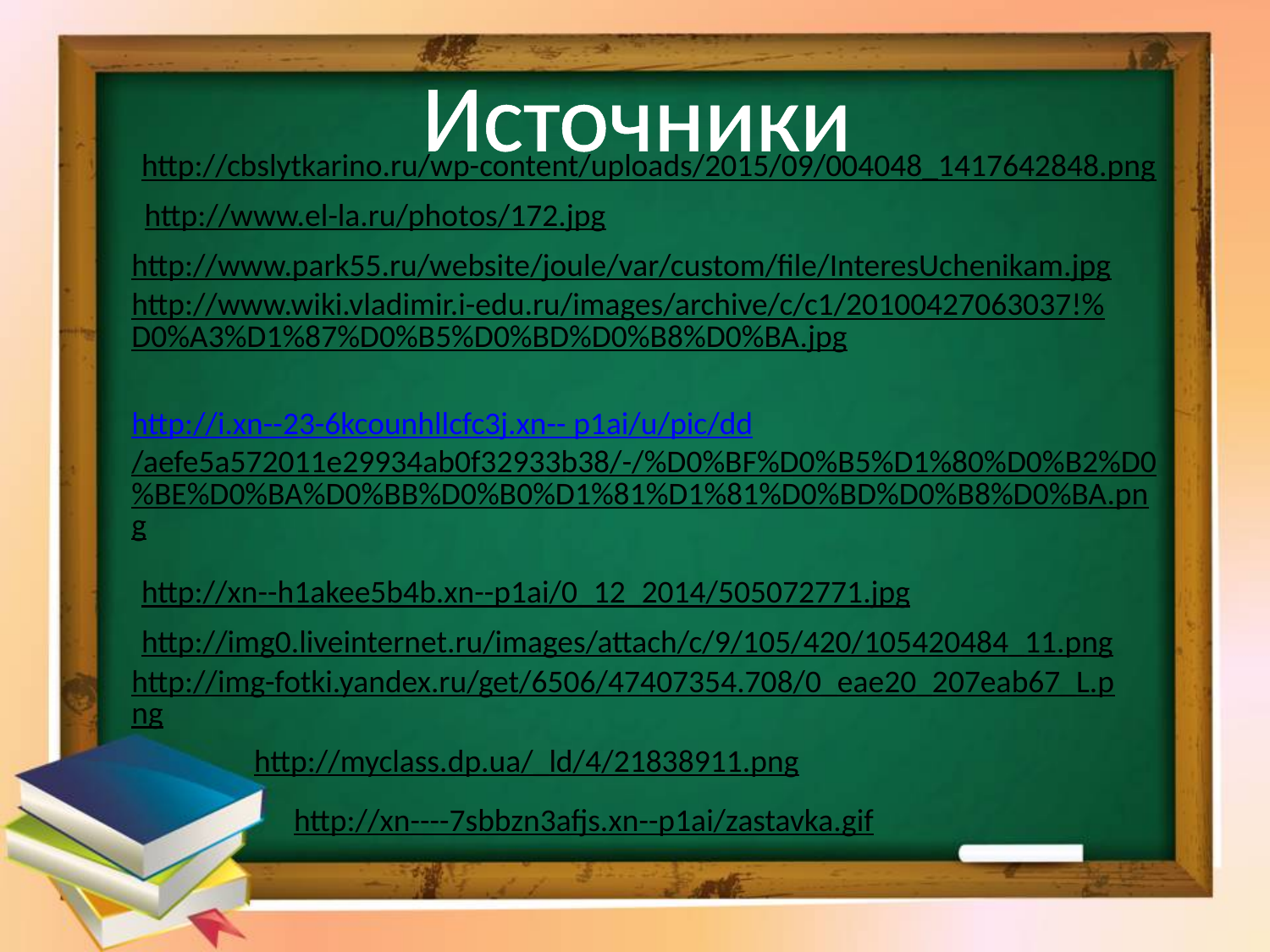

Источники
http://cbslytkarino.ru/wp-content/uploads/2015/09/004048_1417642848.png
http://www.el-la.ru/photos/172.jpg
http://www.park55.ru/website/joule/var/custom/file/InteresUchenikam.jpg
http://www.wiki.vladimir.i-edu.ru/images/archive/c/c1/20100427063037!%D0%A3%D1%87%D0%B5%D0%BD%D0%B8%D0%BA.jpg
http://i.xn--23-6kcounhllcfc3j.xn-- p1ai/u/pic/dd/aefe5a572011e29934ab0f32933b38/-/%D0%BF%D0%B5%D1%80%D0%B2%D0%BE%D0%BA%D0%BB%D0%B0%D1%81%D1%81%D0%BD%D0%B8%D0%BA.png
http://xn--h1akee5b4b.xn--p1ai/0_12_2014/505072771.jpg
http://img0.liveinternet.ru/images/attach/c/9/105/420/105420484_11.png
http://img-fotki.yandex.ru/get/6506/47407354.708/0_eae20_207eab67_L.png
http://myclass.dp.ua/_ld/4/21838911.png
http://xn----7sbbzn3afjs.xn--p1ai/zastavka.gif